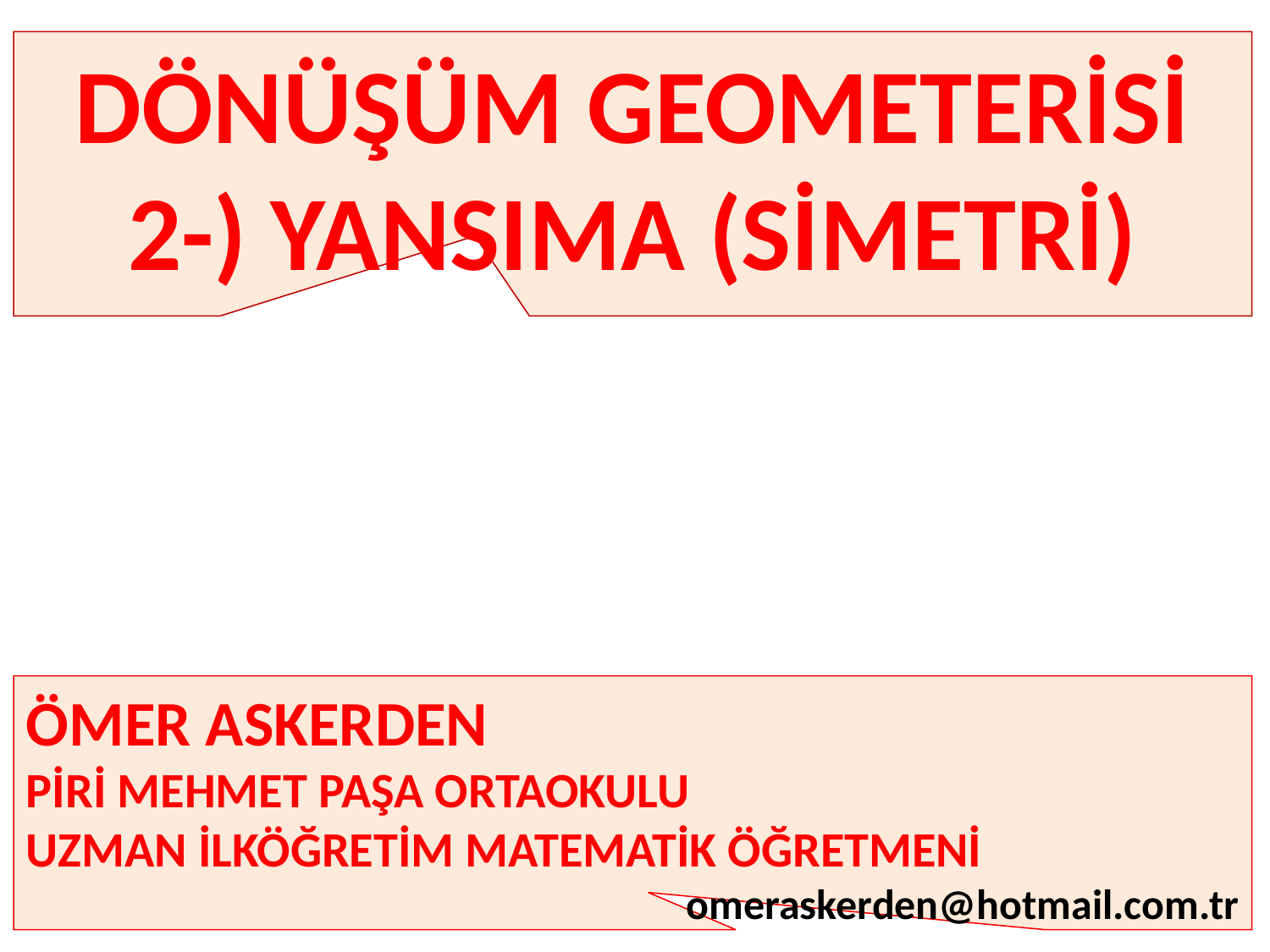

DÖNÜŞÜM GEOMETERİSİ
2-) YANSIMA (SİMETRİ)

ÖMER ASKERDEN
PİRİ MEHMET PAŞA ORTAOKULU
UZMAN İLKÖĞRETİM MATEMATİK ÖĞRETMENİ
omeraskerden@hotmail.com.tr